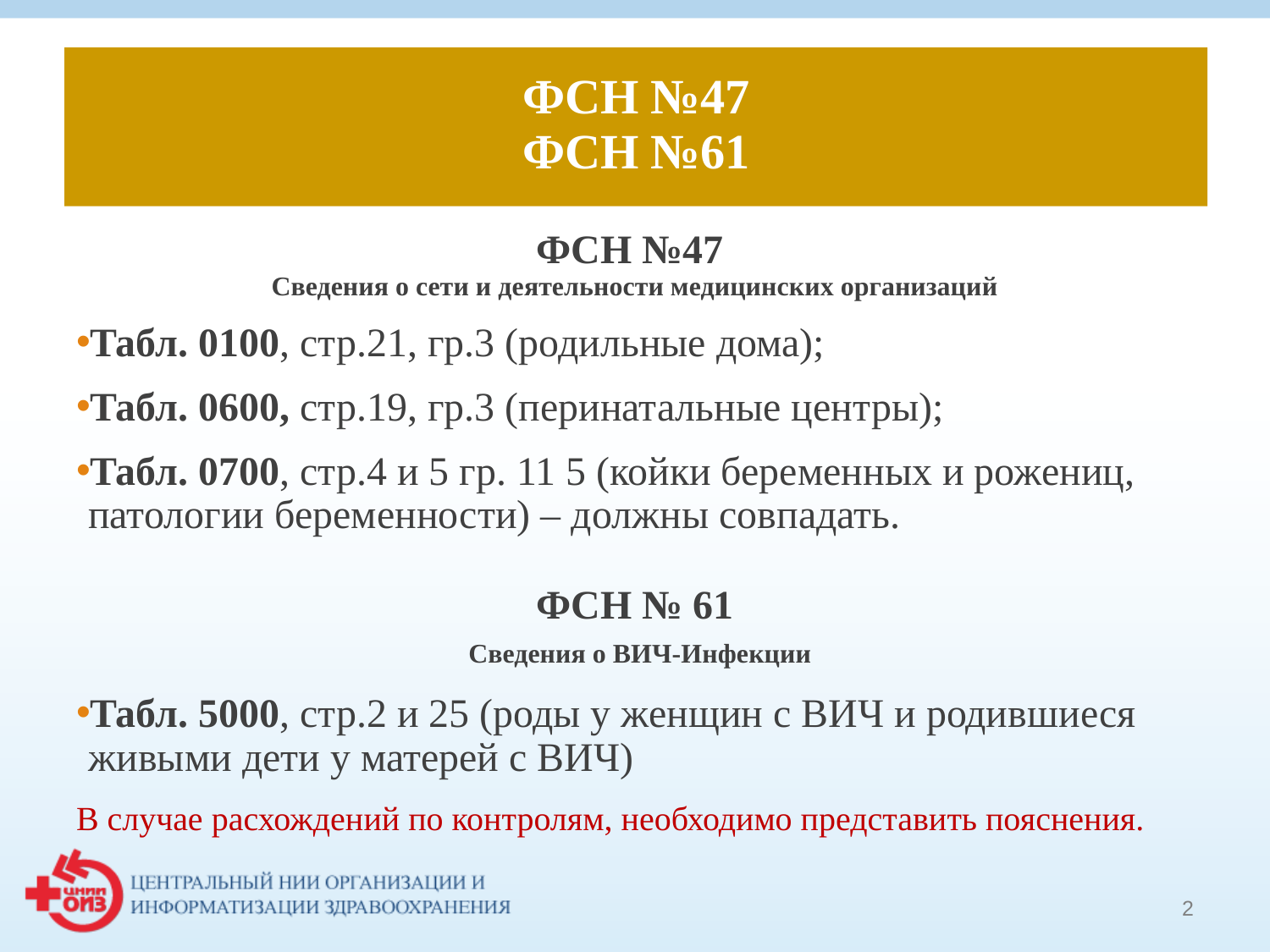

# ФСН №47 ФСН №61
ФСН №47
Сведения о сети и деятельности медицинских организаций
Табл. 0100, стр.21, гр.3 (родильные дома);
Табл. 0600, стр.19, гр.3 (перинатальные центры);
Табл. 0700, стр.4 и 5 гр. 11 5 (койки беременных и рожениц, патологии беременности) – должны совпадать.

ФСН № 61
 Сведения о ВИЧ-Инфекции
Табл. 5000, стр.2 и 25 (роды у женщин с ВИЧ и родившиеся живыми дети у матерей с ВИЧ)
В случае расхождений по контролям, необходимо представить пояснения.

2